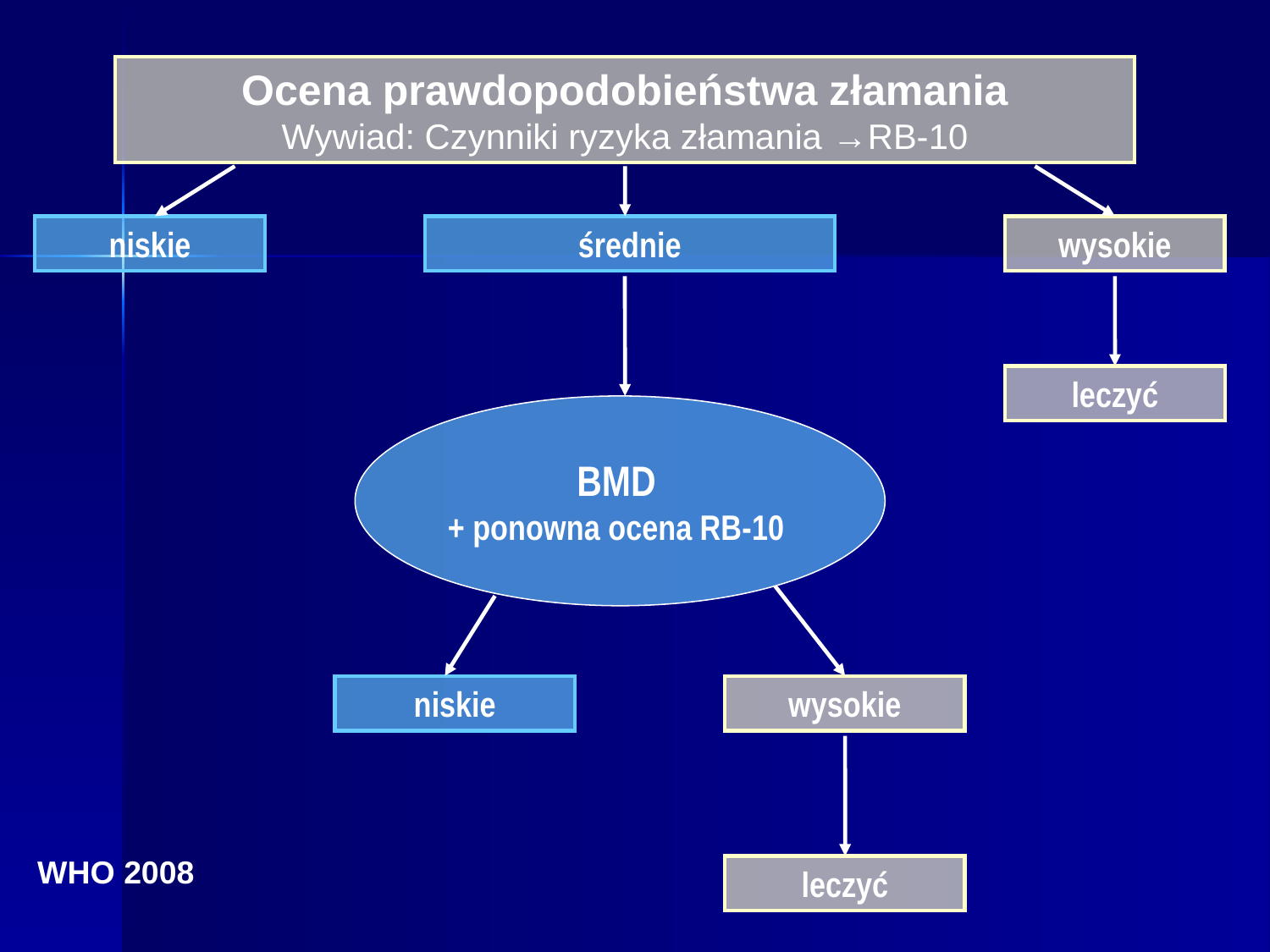

Ocena prawdopodobieństwa złamania
Wywiad: Czynniki ryzyka złamania →RB-10

niskie
średnie
wysokie

leczyć
BMD
+ ponowna ocena RB-10

niskie
wysokie

WHO 2008
leczyć